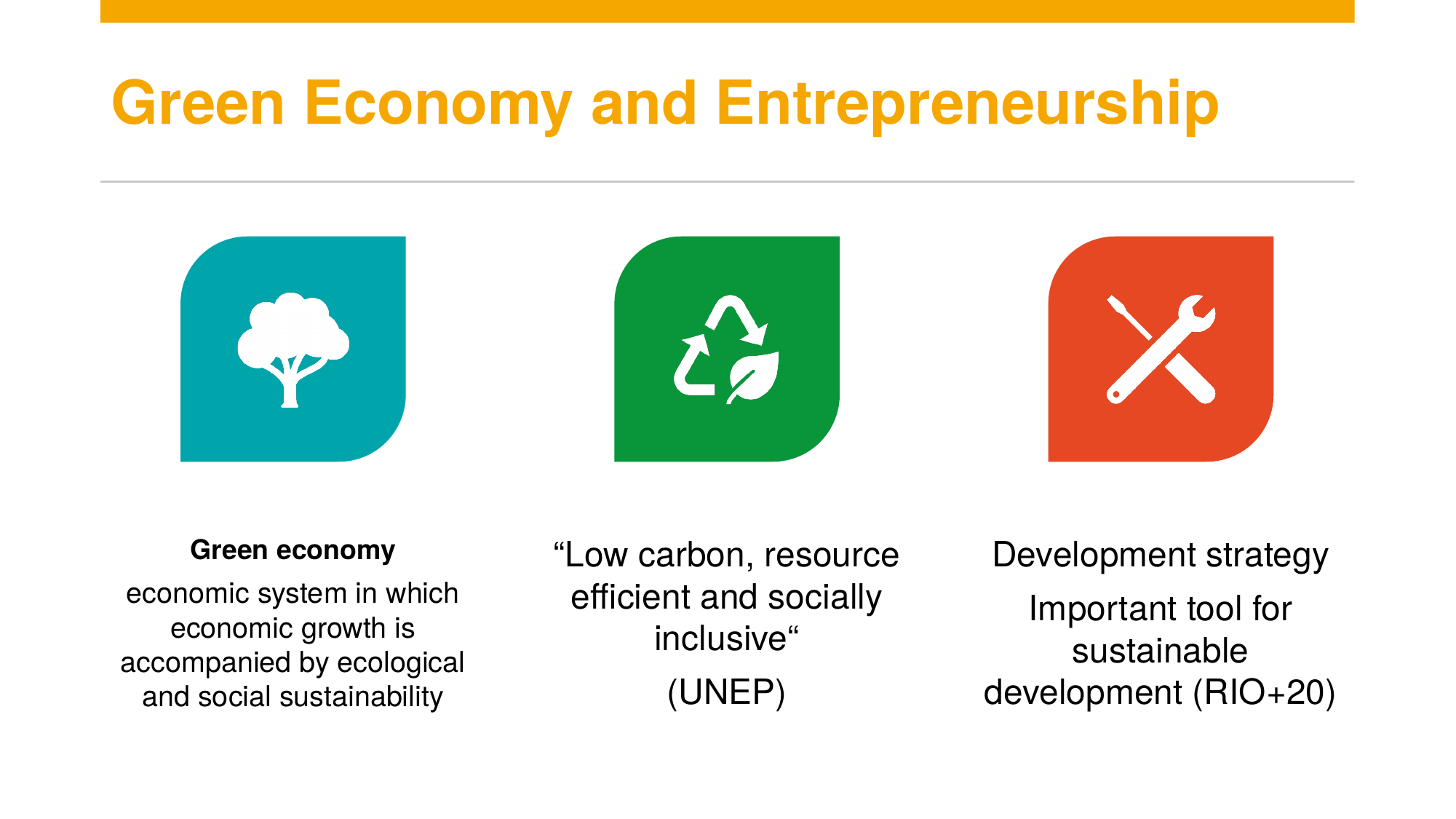

# Green Economy and Entrepreneurship

Green economy
economic system in which economic growth is accompanied by ecological and social sustainability
“Low carbon, resource efficient and socially inclusive“
(UNEP)
Development strategy
Important tool for sustainable development (RIO+20)